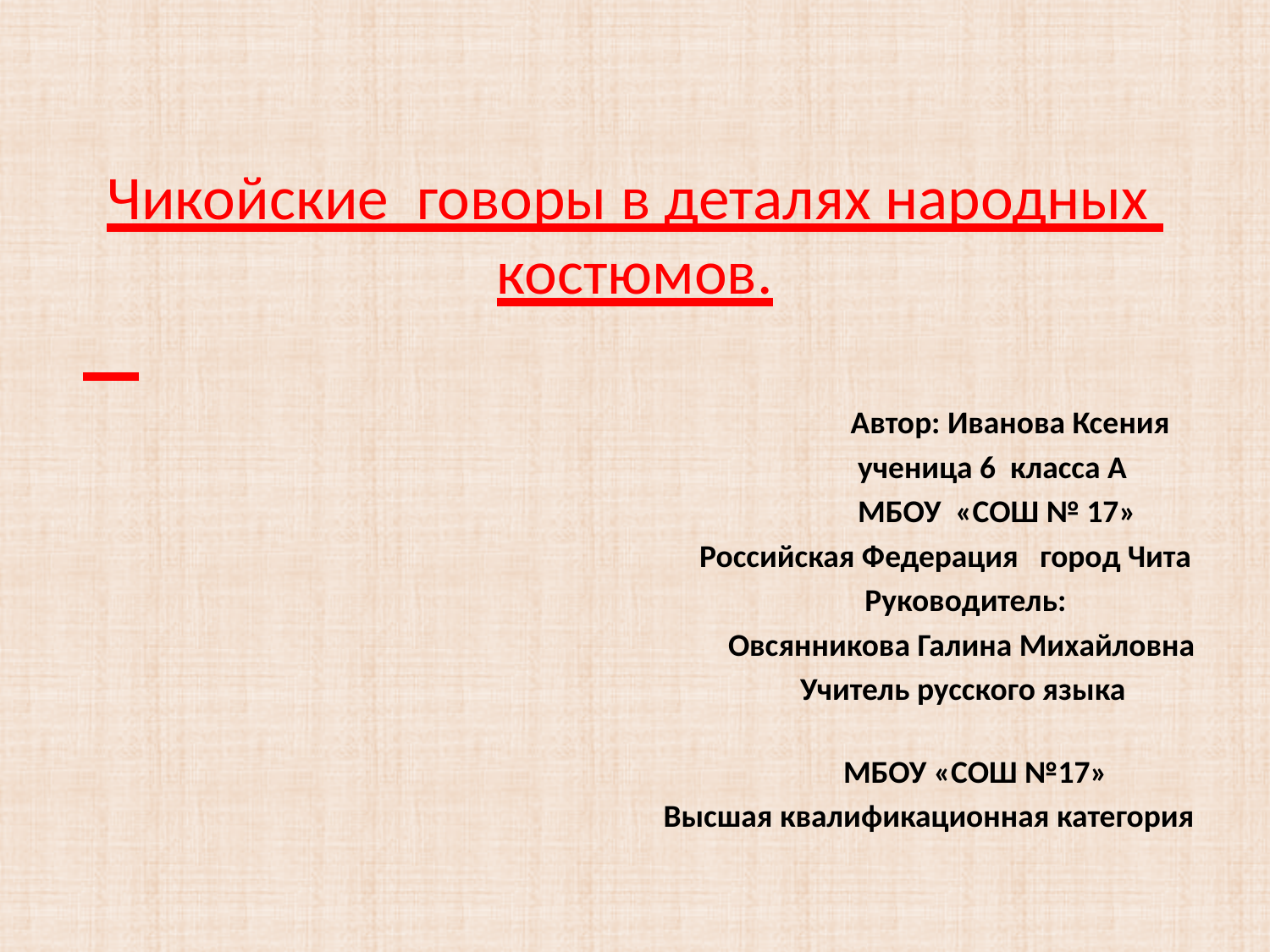

# Чикойские  говоры в деталях народных  костюмов.
                                                                                                          Автор: Иванова Ксения
                                                                                                           ученица 6  класса А
                                                                                                           МБОУ  «СОШ № 17»
                                                                                     Российская Федерация   город Чита
                                                                                                            Руководитель:
                                                                                         Овсянникова Галина Михайловна
                                                                                                   Учитель русского языка
                                                                                                         МБОУ «СОШ №17»
                                                                                Высшая квалификационная категория